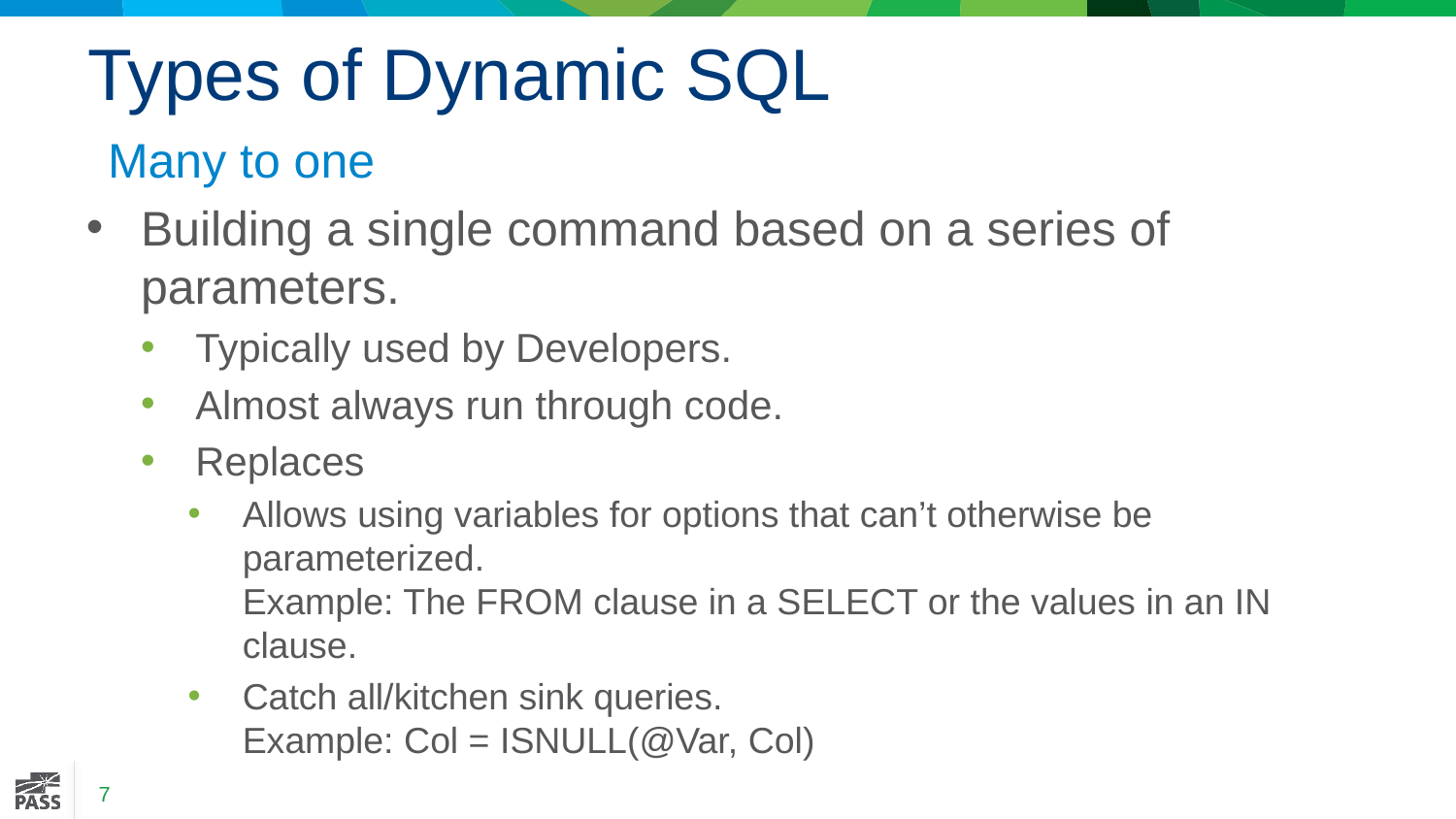

# Types of Dynamic SQL
Many to one
Building a single command based on a series of parameters.
Typically used by Developers.
Almost always run through code.
Replaces
Allows using variables for options that can’t otherwise be parameterized.
Example: The FROM clause in a SELECT or the values in an IN clause.
Catch all/kitchen sink queries.
Example: Col = ISNULL(@Var, Col)

7